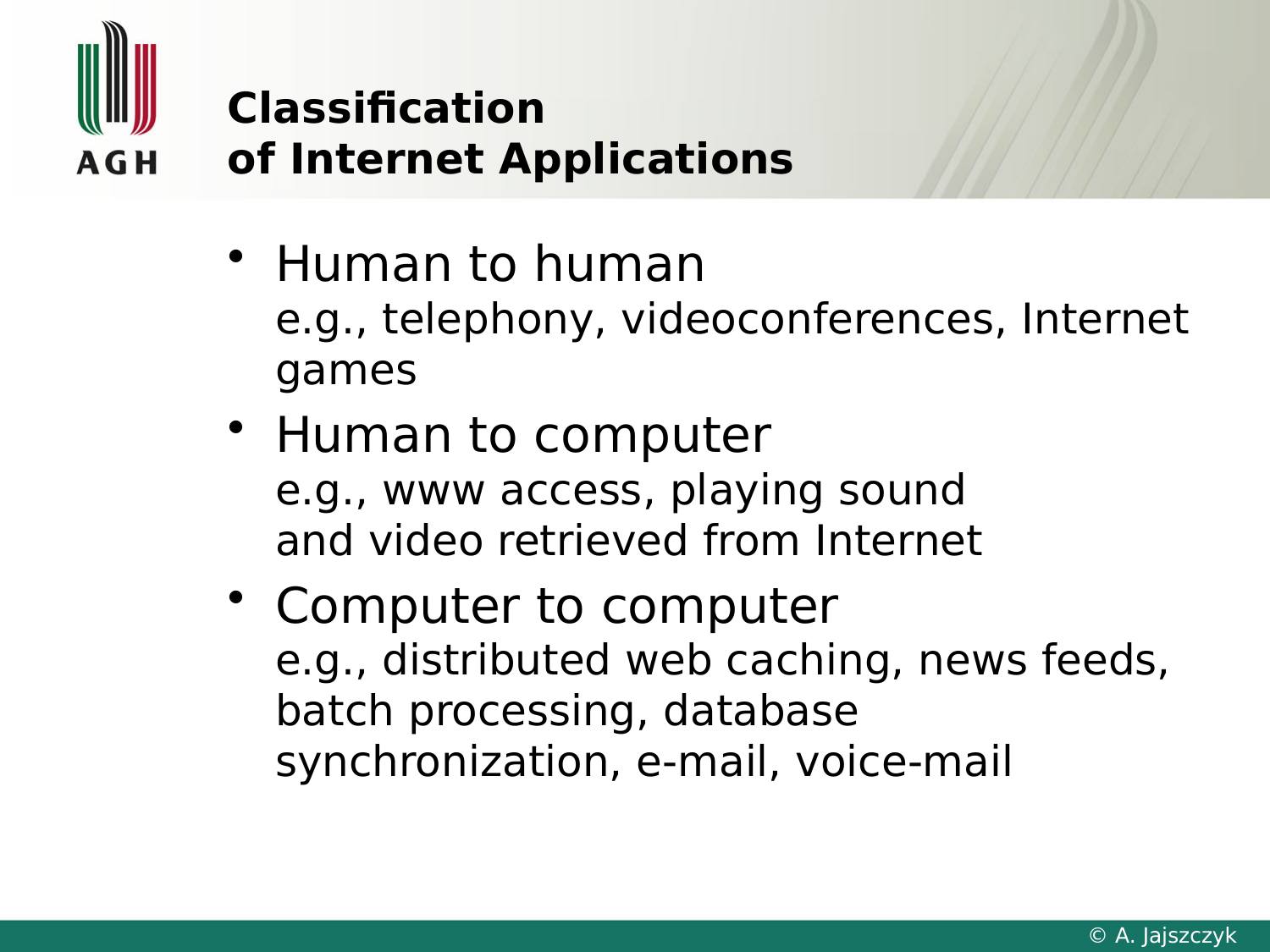

# Classification of Internet Applications
Human to human
e.g., telephony, videoconferences, Internet games
Human to computer
e.g., www access, playing sound
and video retrieved from Internet
Computer to computer
e.g., distributed web caching, news feeds, batch processing, database synchronization, e-mail, voice-mail